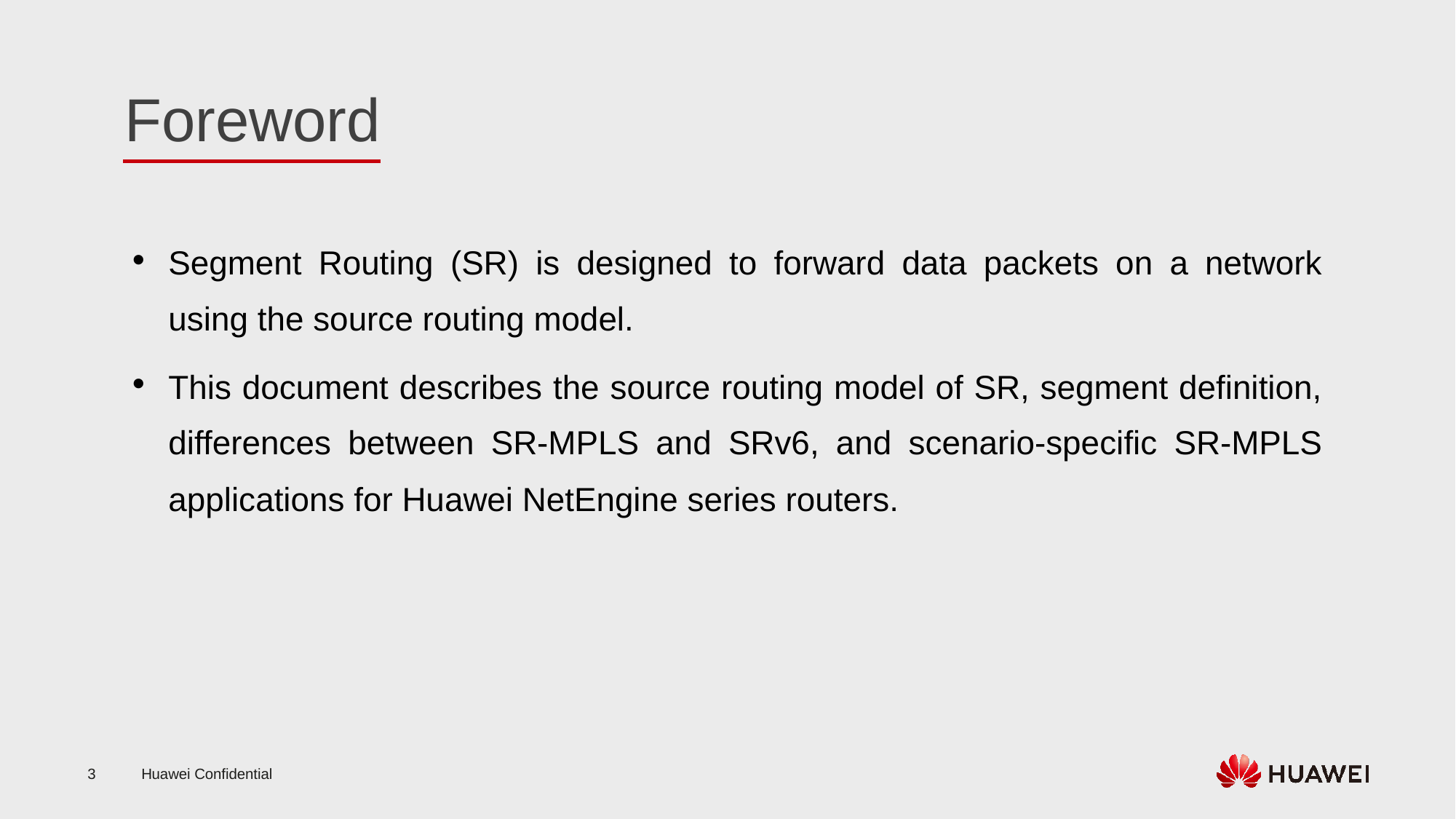

Segment Routing (SR) is designed to forward data packets on a network using the source routing model.
This document describes the source routing model of SR, segment definition, differences between SR-MPLS and SRv6, and scenario-specific SR-MPLS applications for Huawei NetEngine series routers.